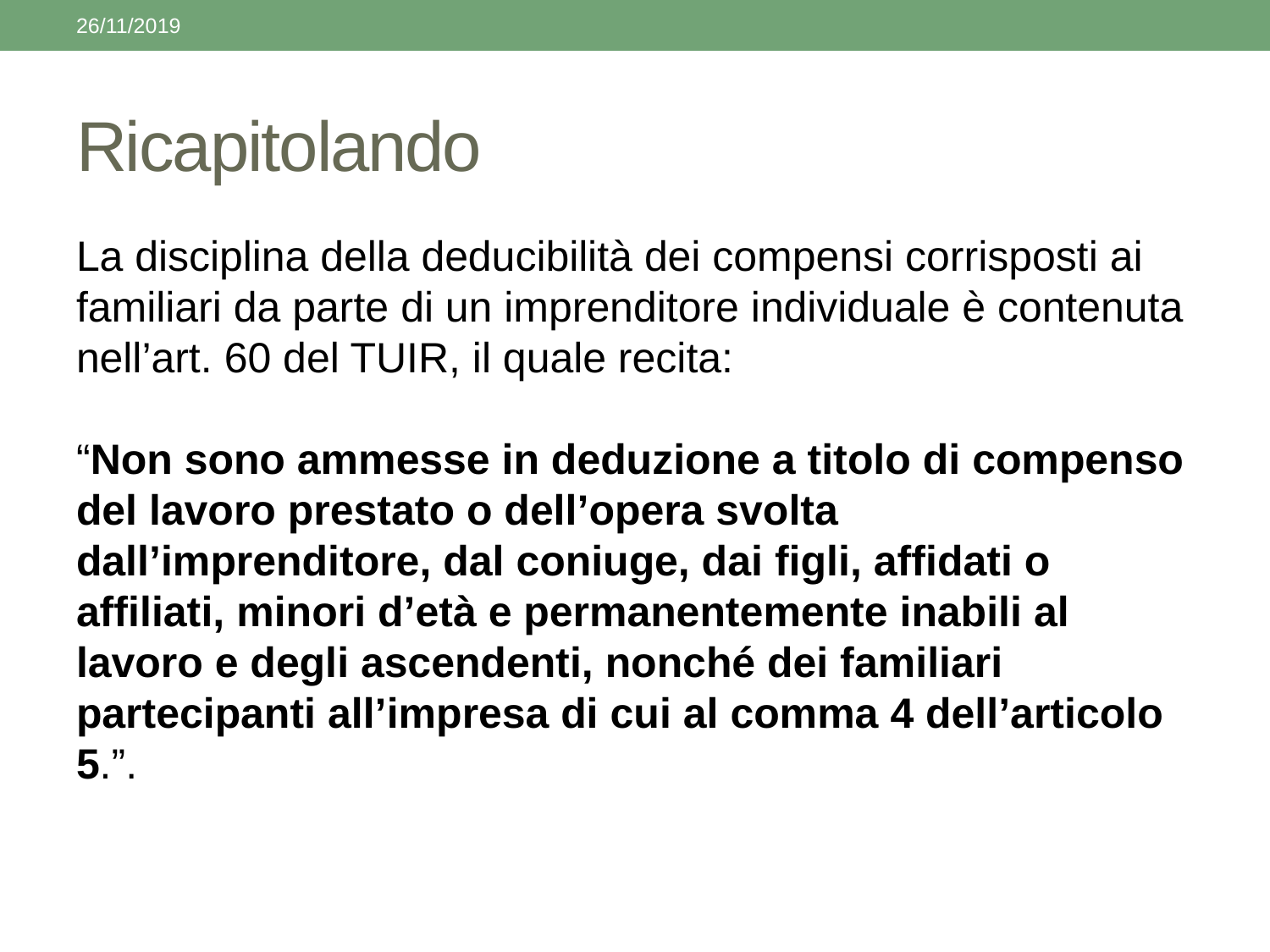

26/11/2019
# Ricapitolando
La disciplina della deducibilità dei compensi corrisposti ai familiari da parte di un imprenditore individuale è contenuta nell’art. 60 del TUIR, il quale recita:
“Non sono ammesse in deduzione a titolo di compenso del lavoro prestato o dell’opera svolta dall’imprenditore, dal coniuge, dai figli, affidati o affiliati, minori d’età e permanentemente inabili al lavoro e degli ascendenti, nonché dei familiari partecipanti all’impresa di cui al comma 4 dell’articolo 5.”.